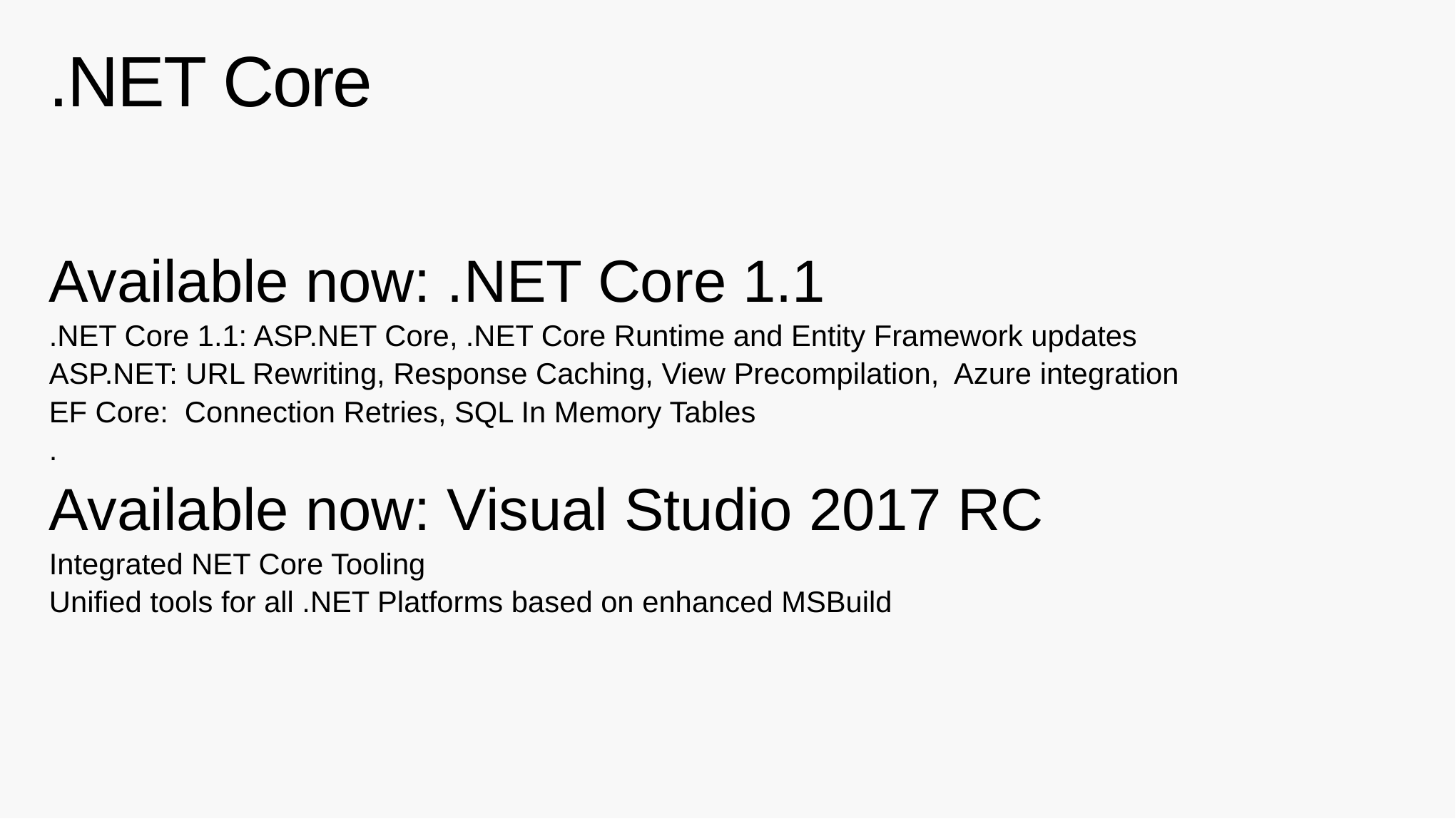

# .NET Core
Available now: .NET Core 1.1
.NET Core 1.1: ASP.NET Core, .NET Core Runtime and Entity Framework updates
ASP.NET: URL Rewriting, Response Caching, View Precompilation,  Azure integration
EF Core:  Connection Retries, SQL In Memory Tables
.
Available now: Visual Studio 2017 RC
Integrated NET Core Tooling
Unified tools for all .NET Platforms based on enhanced MSBuild